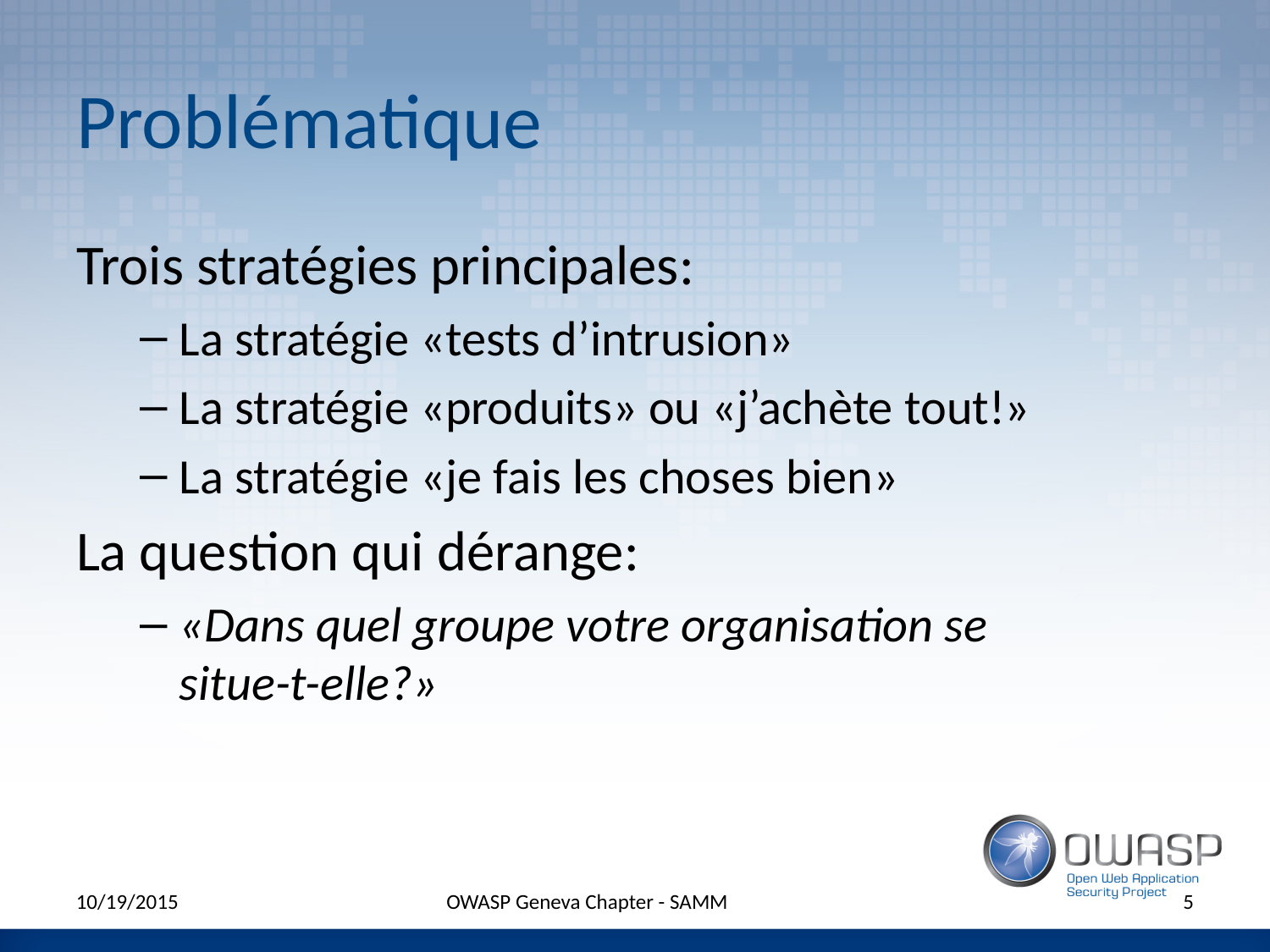

# Problématique
Trois stratégies principales:
La stratégie «tests d’intrusion»
La stratégie «produits» ou «j’achète tout!»
La stratégie «je fais les choses bien»
La question qui dérange:
«Dans quel groupe votre organisation se
situe-t-elle?»
10/19/2015
OWASP Geneva Chapter - SAMM
5